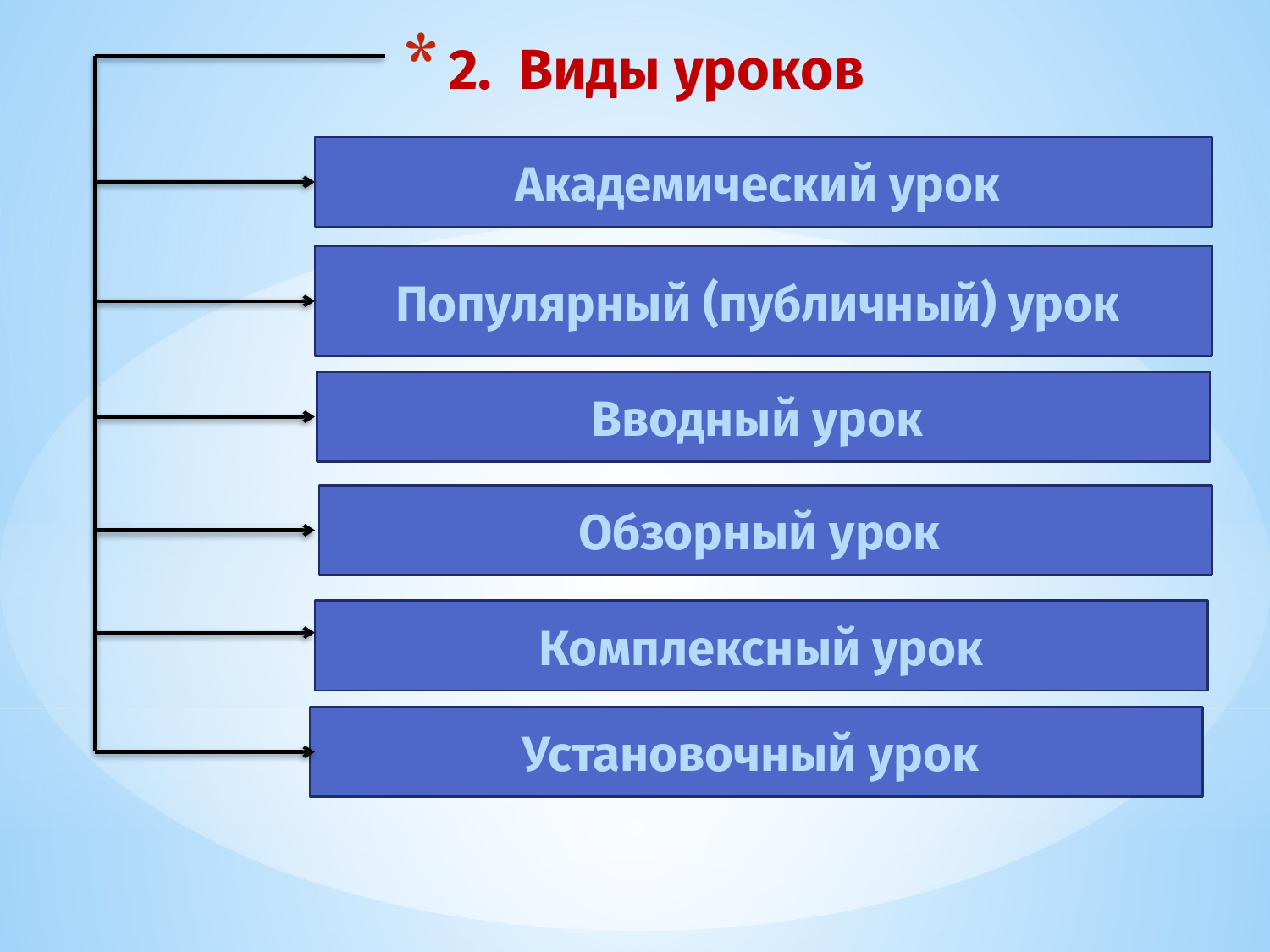

# 2.  Виды уроков
Академический урок
Популярный (публичный) урок
Вводный урок
Обзорный урок
Комплексный урок
Установочный урок